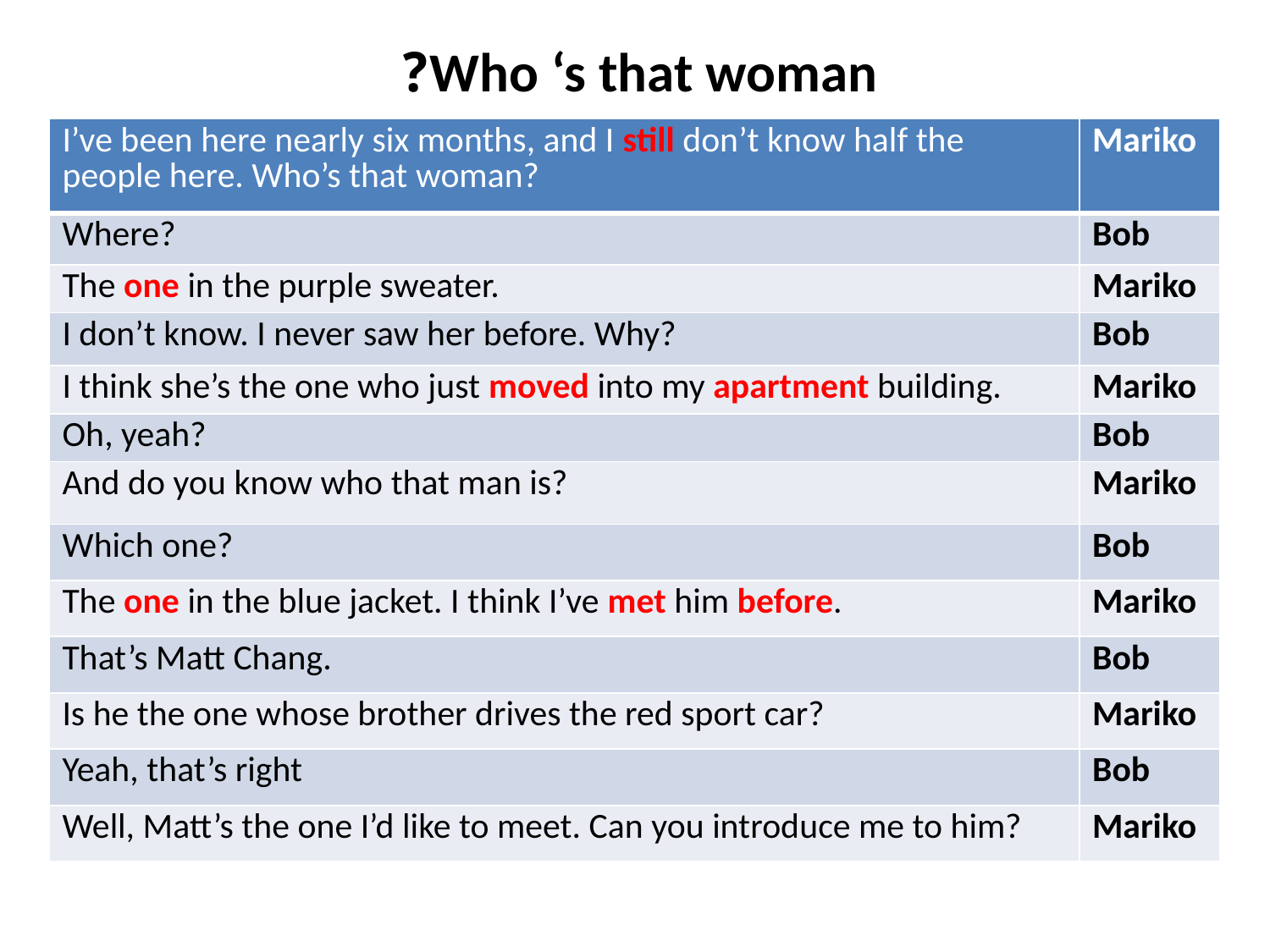

# Who ‘s that woman?
| I’ve been here nearly six months, and I still don’t know half the people here. Who’s that woman? | Mariko |
| --- | --- |
| Where? | Bob |
| The one in the purple sweater. | Mariko |
| I don’t know. I never saw her before. Why? | Bob |
| I think she’s the one who just moved into my apartment building. | Mariko |
| Oh, yeah? | Bob |
| And do you know who that man is? | Mariko |
| Which one? | Bob |
| The one in the blue jacket. I think I’ve met him before. | Mariko |
| That’s Matt Chang. | Bob |
| Is he the one whose brother drives the red sport car? | Mariko |
| Yeah, that’s right | Bob |
| Well, Matt’s the one I’d like to meet. Can you introduce me to him? | Mariko |